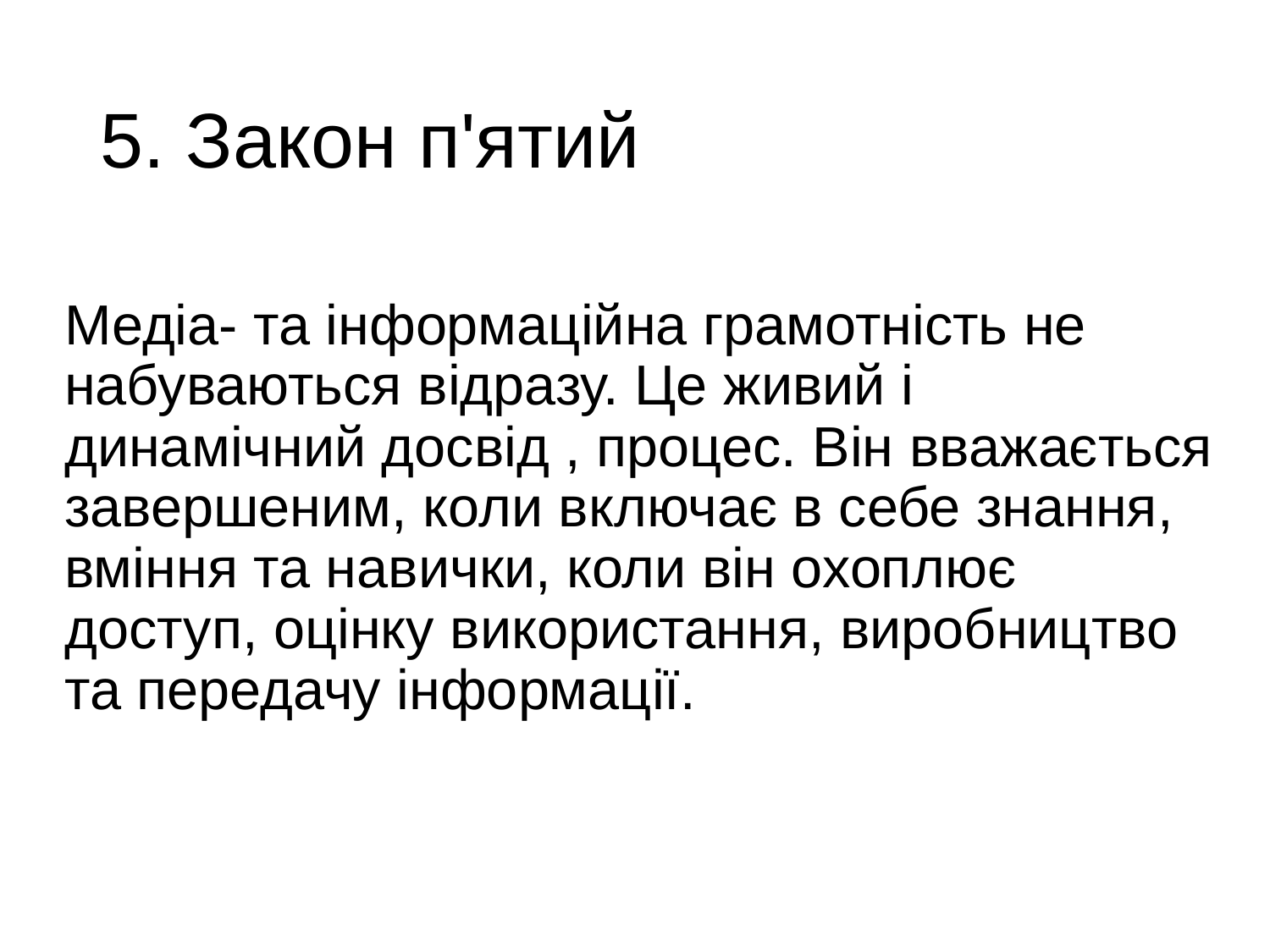

# 5. Закон п'ятий
Медіа- та інформаційна грамотність не набуваються відразу. Це живий і динамічний досвід , процес. Він вважається завершеним, коли включає в себе знання, вміння та навички, коли він охоплює доступ, оцінку використання, виробництво та передачу інформації.